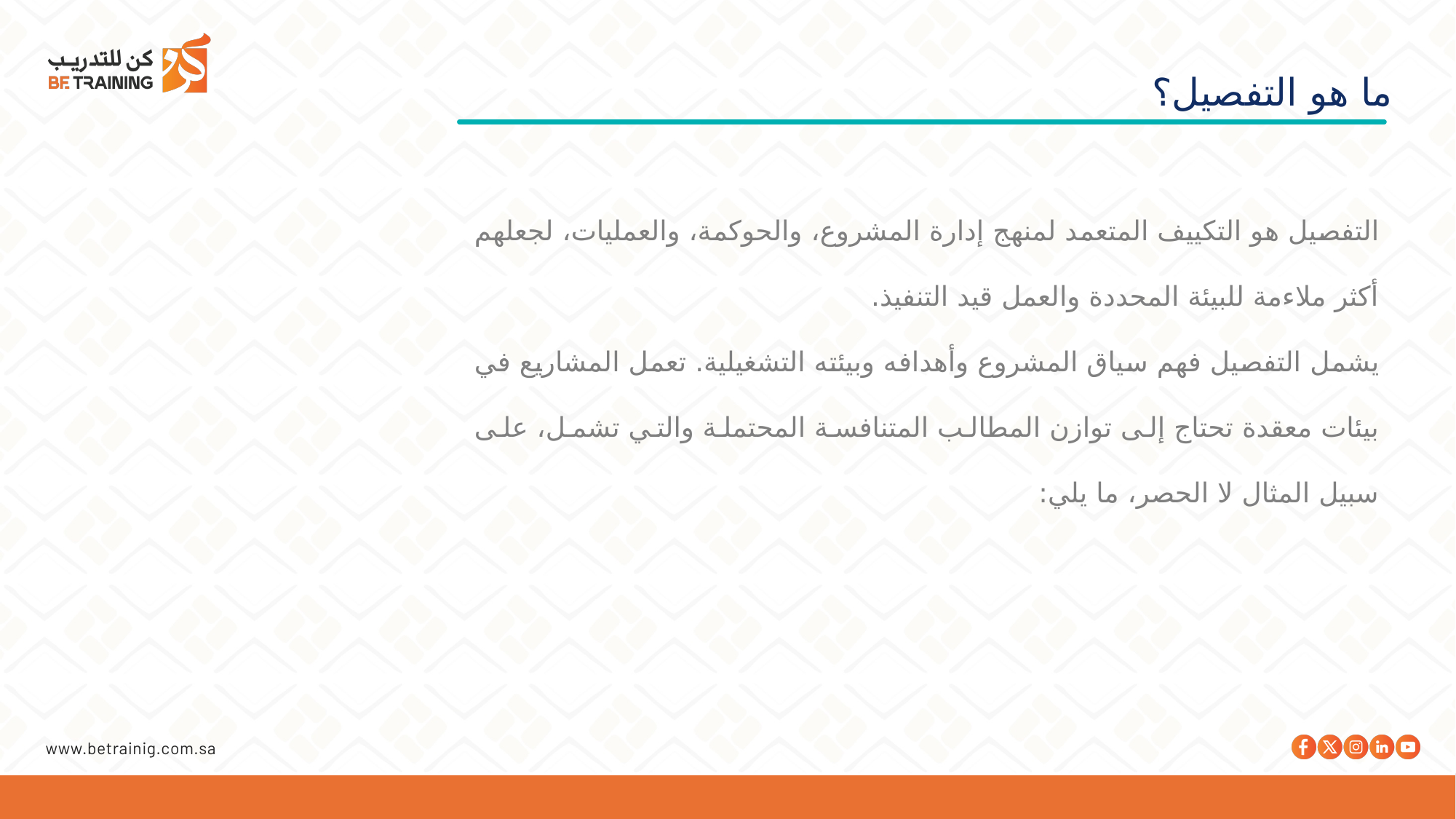

ما هو التفصيل؟
التفصيل هو التكييف المتعمد لمنهج إدارة المشروع، والحوكمة، والعمليات، لجعلهم أكثر ملاءمة للبيئة المحددة والعمل قيد التنفيذ.
يشمل التفصيل فهم سياق المشروع وأهدافه وبيئته التشغيلية. تعمل المشاريع في بيئات معقدة تحتاج إلى توازن المطالب المتنافسة المحتملة والتي تشمل، على سبيل المثال لا الحصر، ما يلي: